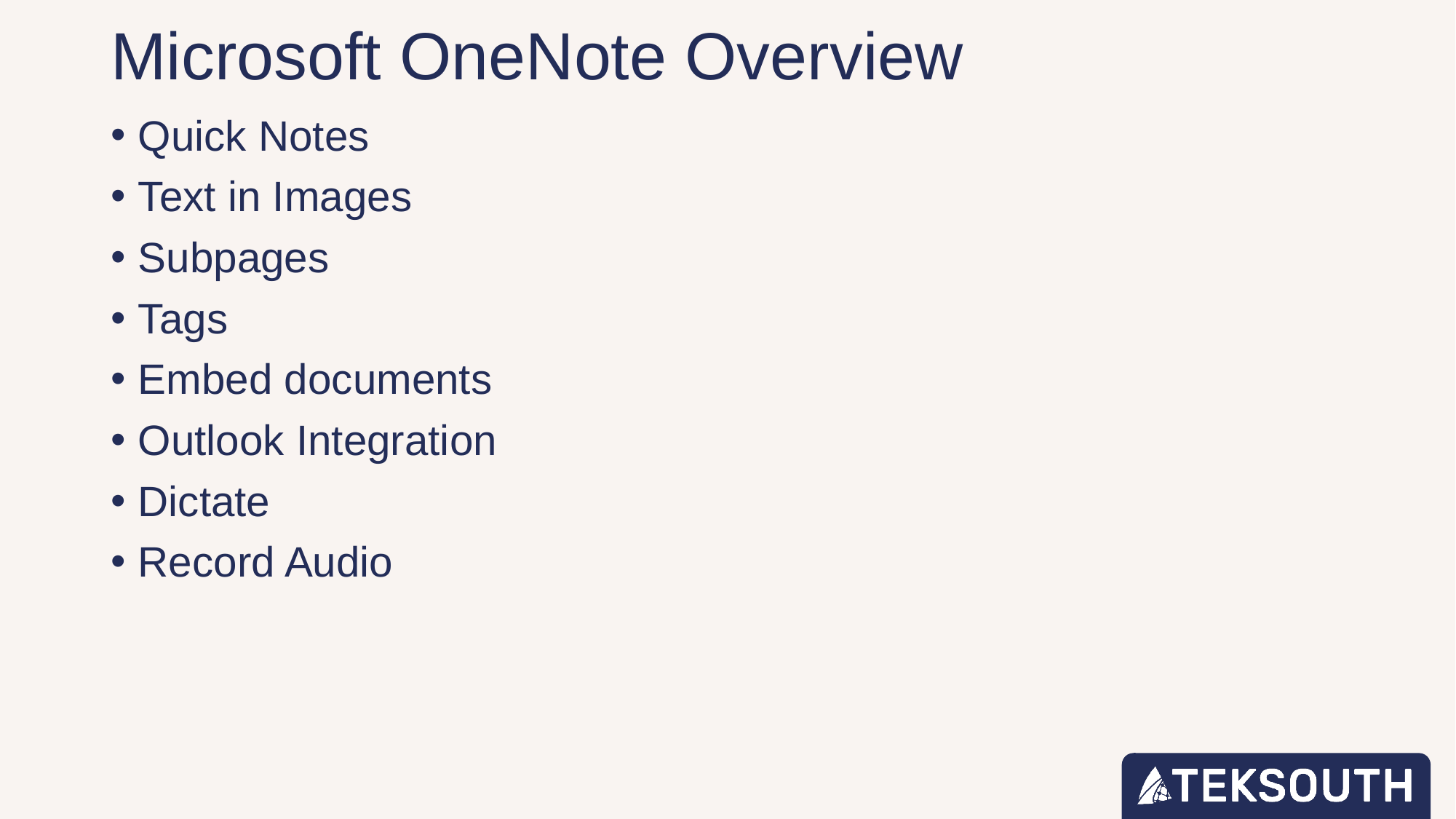

# Microsoft OneNote Overview
Quick Notes
Text in Images
Subpages
Tags
Embed documents
Outlook Integration
Dictate
Record Audio